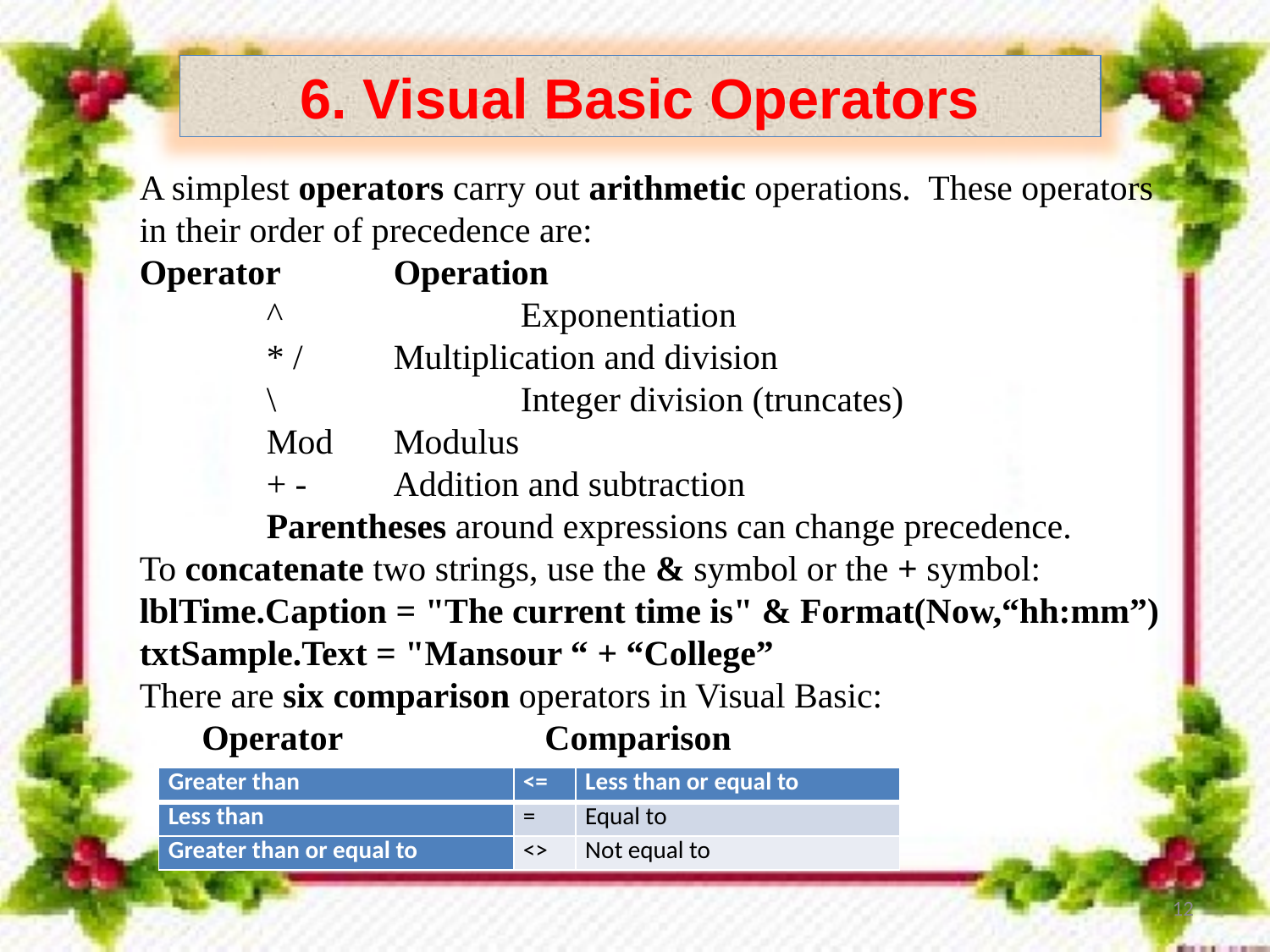

6. Visual Basic Operators
A simplest operators carry out arithmetic operations.  These operators in their order of precedence are:
Operator  	Operation
	^ 		Exponentiation
	* / 	Multiplication and division
	\ 		Integer division (truncates)
	Mod 	Modulus
	+ - 	Addition and subtraction
	Parentheses around expressions can change precedence.
To concatenate two strings, use the & symbol or the + symbol:
lblTime.Caption = "The current time is" & Format(Now,“hh:mm”)
txtSample.Text = "Mansour “ + “College”
There are six comparison operators in Visual Basic:
       Operator  	                 Comparison
| Greater than | <= | Less than or equal to |
| --- | --- | --- |
| Less than | = | Equal to |
| Greater than or equal to | <> | Not equal to |
12